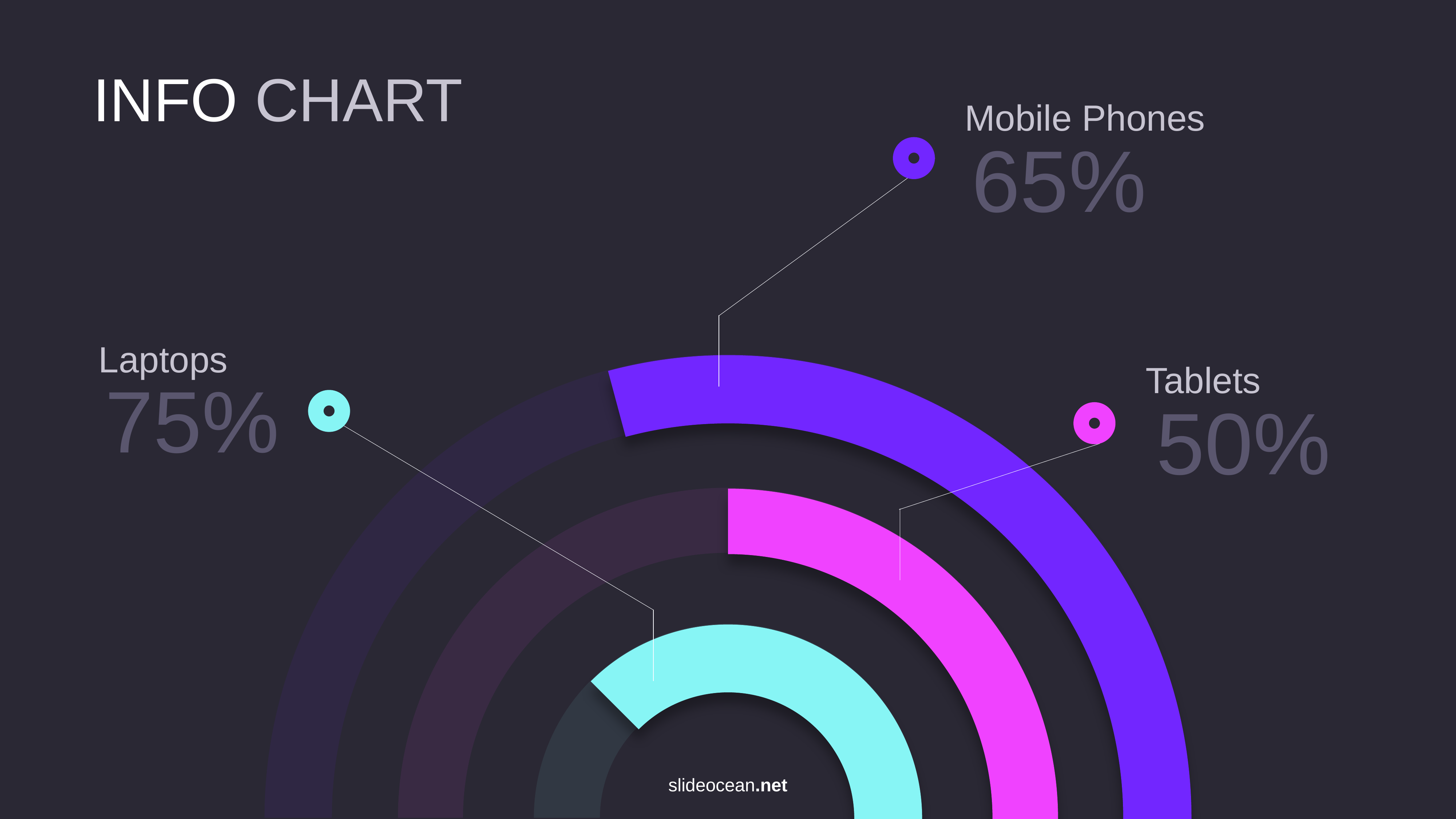

INFO CHART
Mobile Phones
65%

Laptops

Tablets

75%
50%